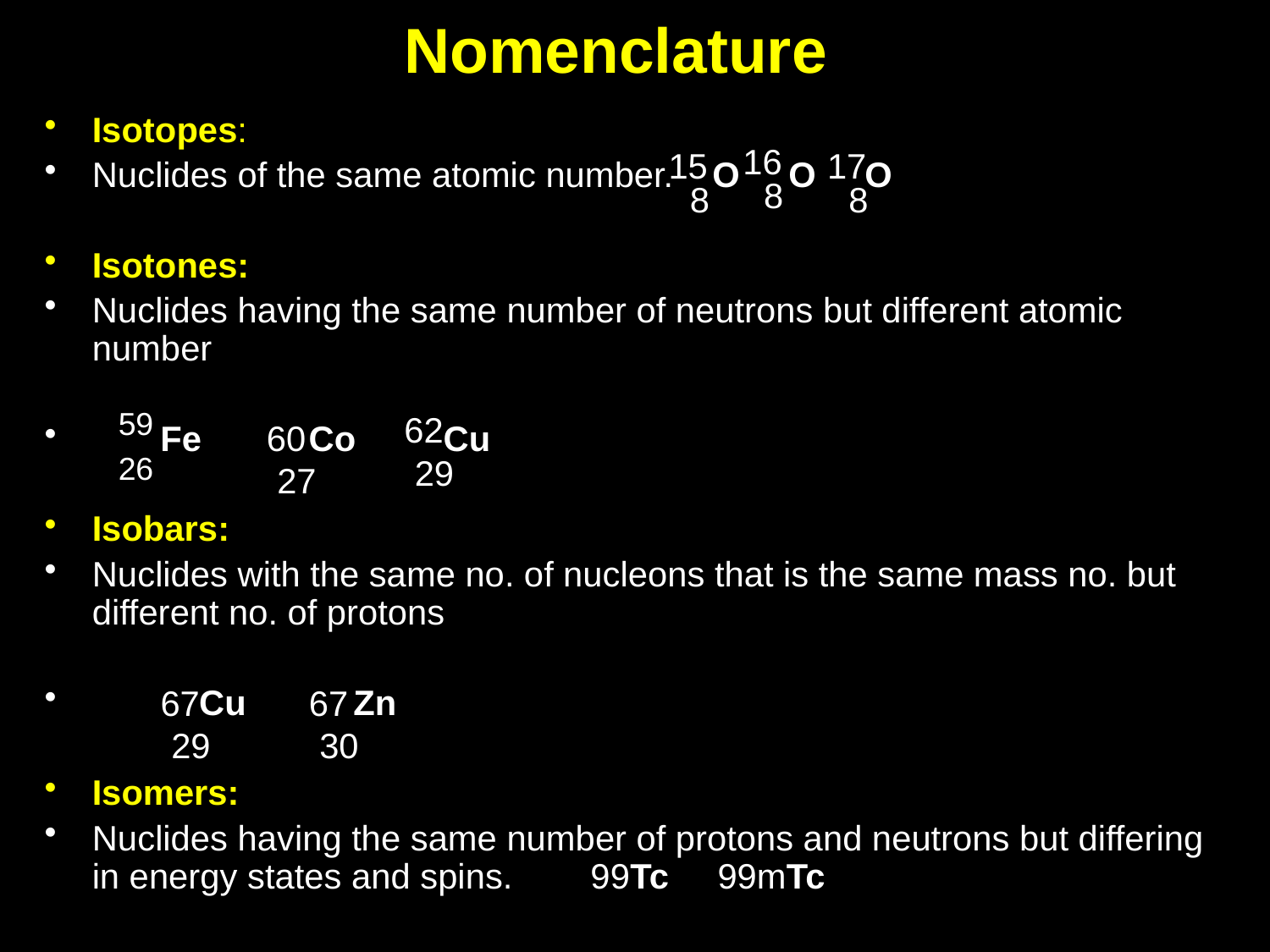

# Nomenclature
Isotopes:
Nuclides of the same atomic number.    O     O     O

Isotones:
Nuclides having the same number of neutrons but different atomic number

       Fe           Co         Cu

Isobars:
Nuclides with the same no. of nucleons that is the same mass no. but different no. of protons

           Cu           Zn

Isomers:
Nuclides having the same number of protons and neutrons but differing in energy states and spins.        99Tc     99mTc

16
15
17
8
8
8
59
62
60
26
29
27
67
67
29
30